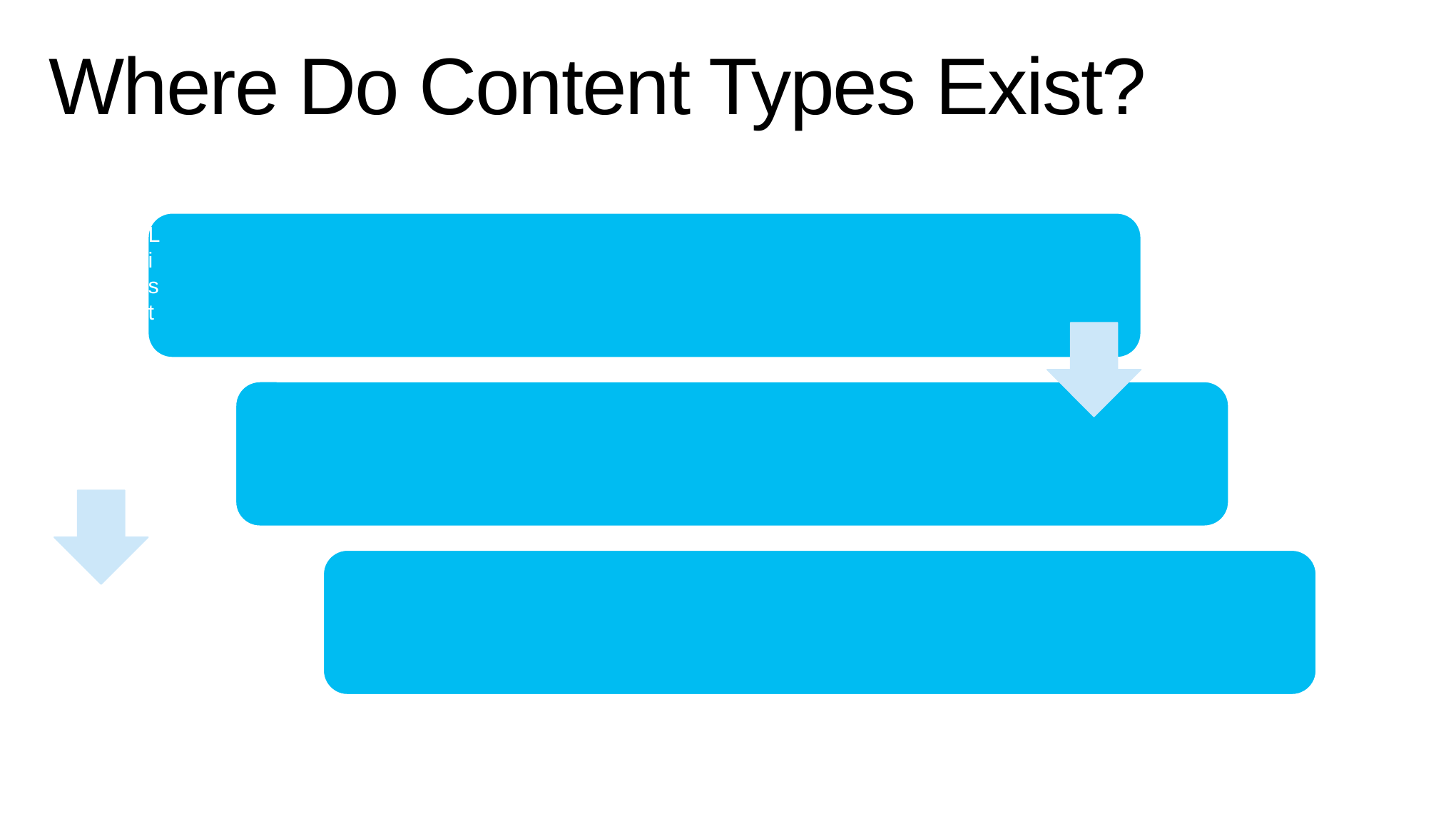

# Where Do Content Types Exist?
List content types